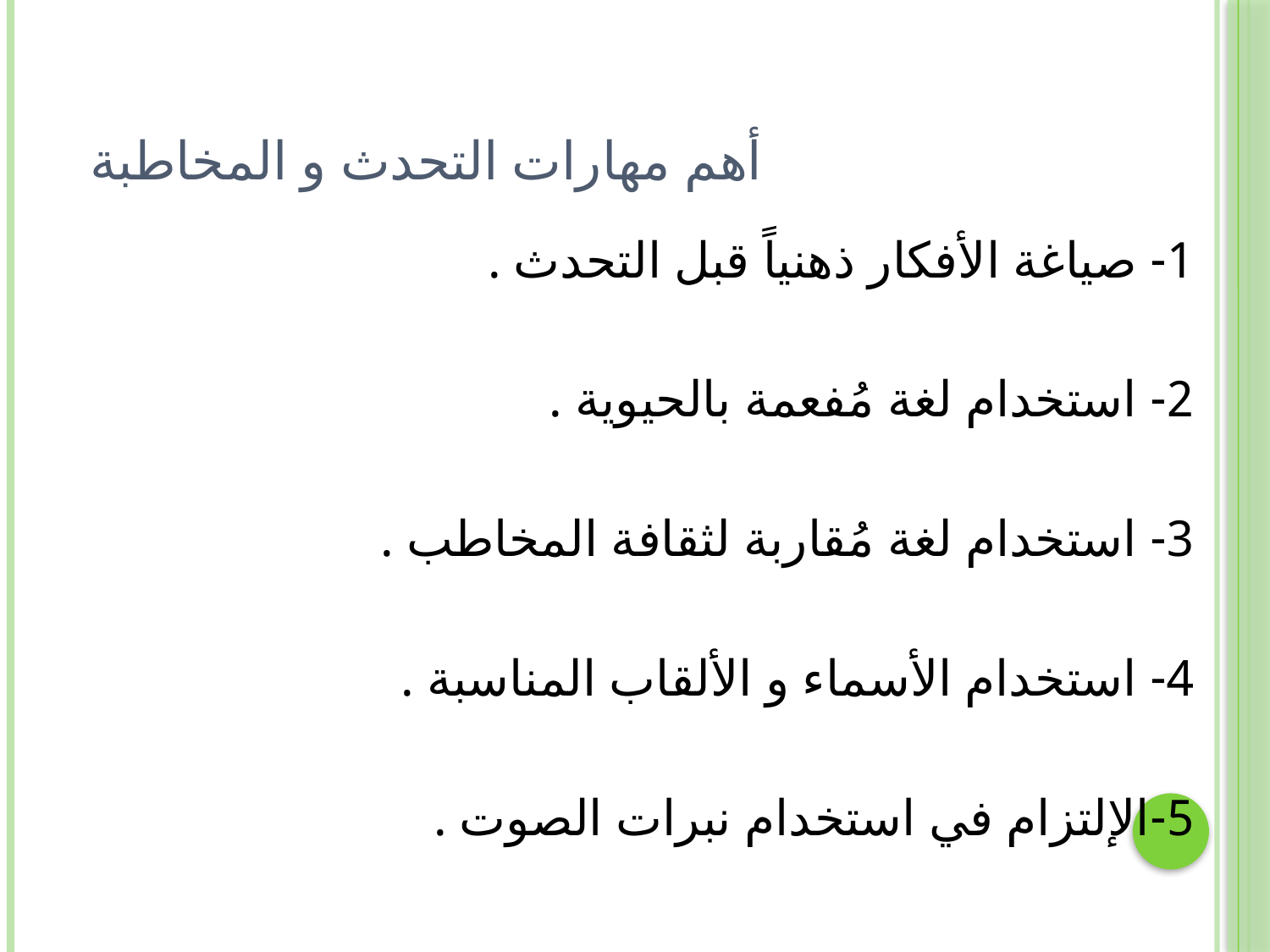

# أهم مهارات التحدث و المخاطبة
1- صياغة الأفكار ذهنياً قبل التحدث .

2- استخدام لغة مُفعمة بالحيوية .

3- استخدام لغة مُقاربة لثقافة المخاطب .

4- استخدام الأسماء و الألقاب المناسبة .

5-الإلتزام في استخدام نبرات الصوت .